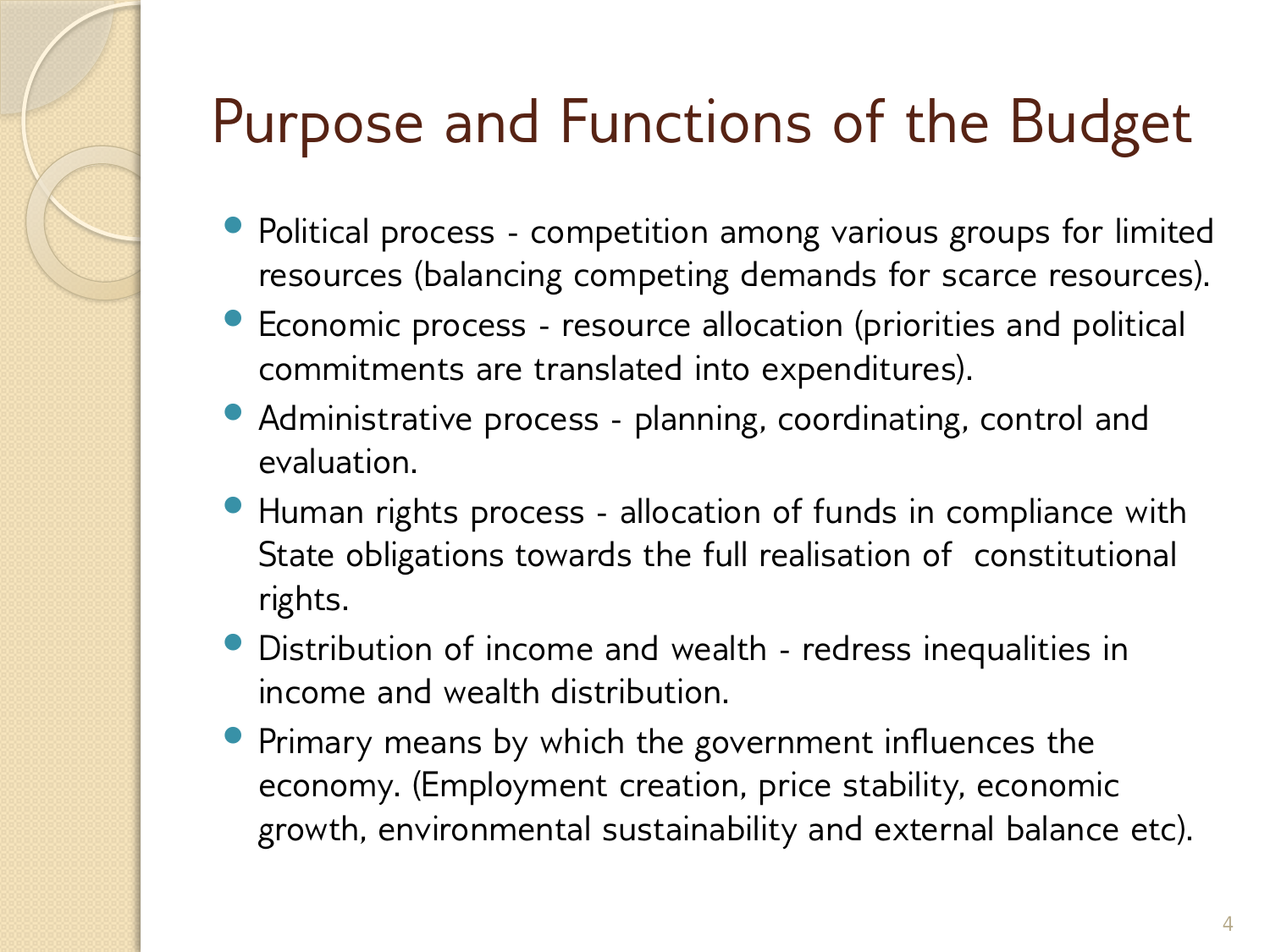

# Purpose and Functions of the Budget
Political process - competition among various groups for limited resources (balancing competing demands for scarce resources).
Economic process - resource allocation (priorities and political commitments are translated into expenditures).
Administrative process - planning, coordinating, control and evaluation.
Human rights process - allocation of funds in compliance with State obligations towards the full realisation of  constitutional rights.
Distribution of income and wealth - redress inequalities in income and wealth distribution.
Primary means by which the government influences the economy. (Employment creation, price stability, economic growth, environmental sustainability and external balance etc).

4